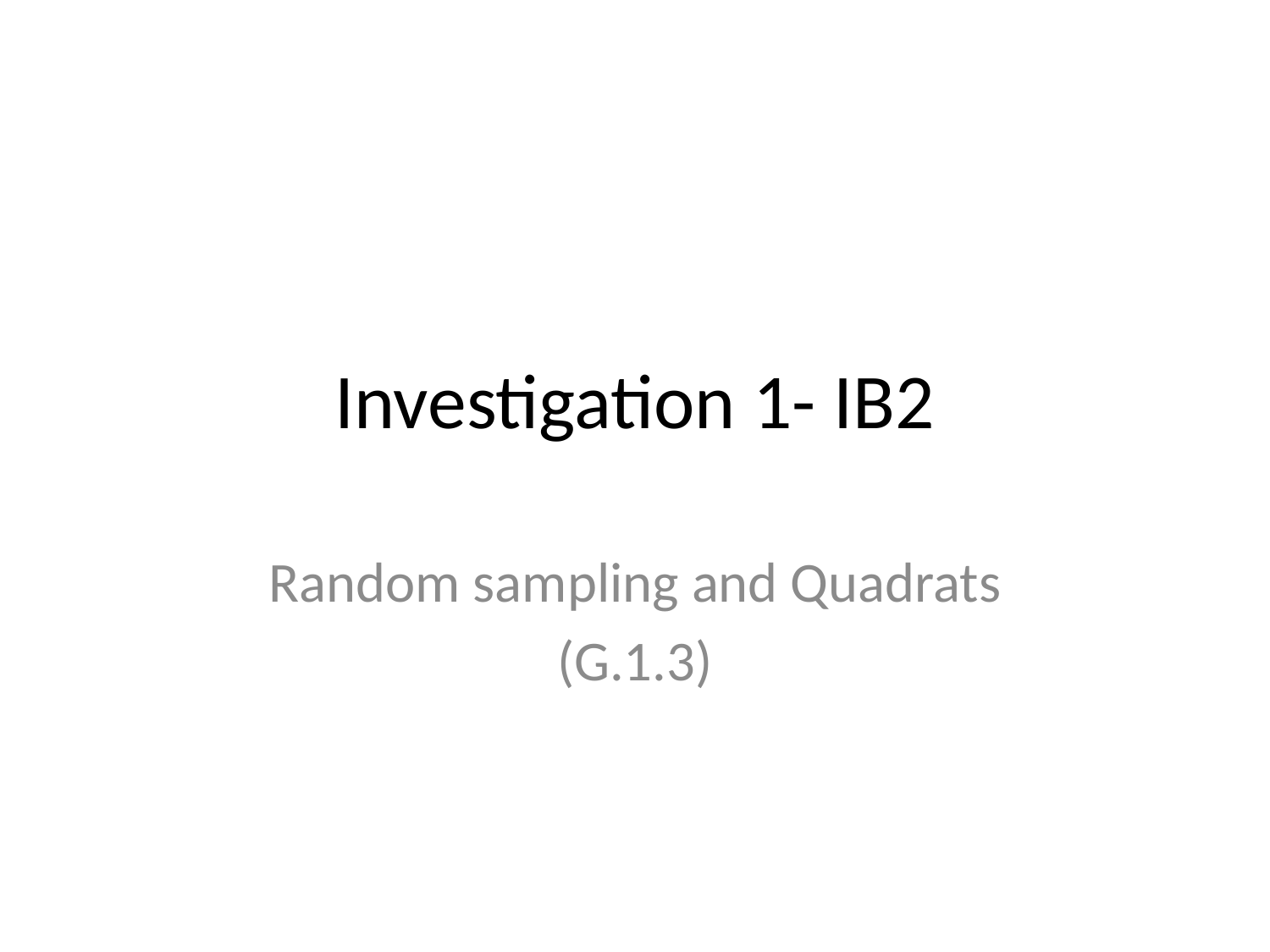

# Investigation 1- IB2
Random sampling and Quadrats
(G.1.3)